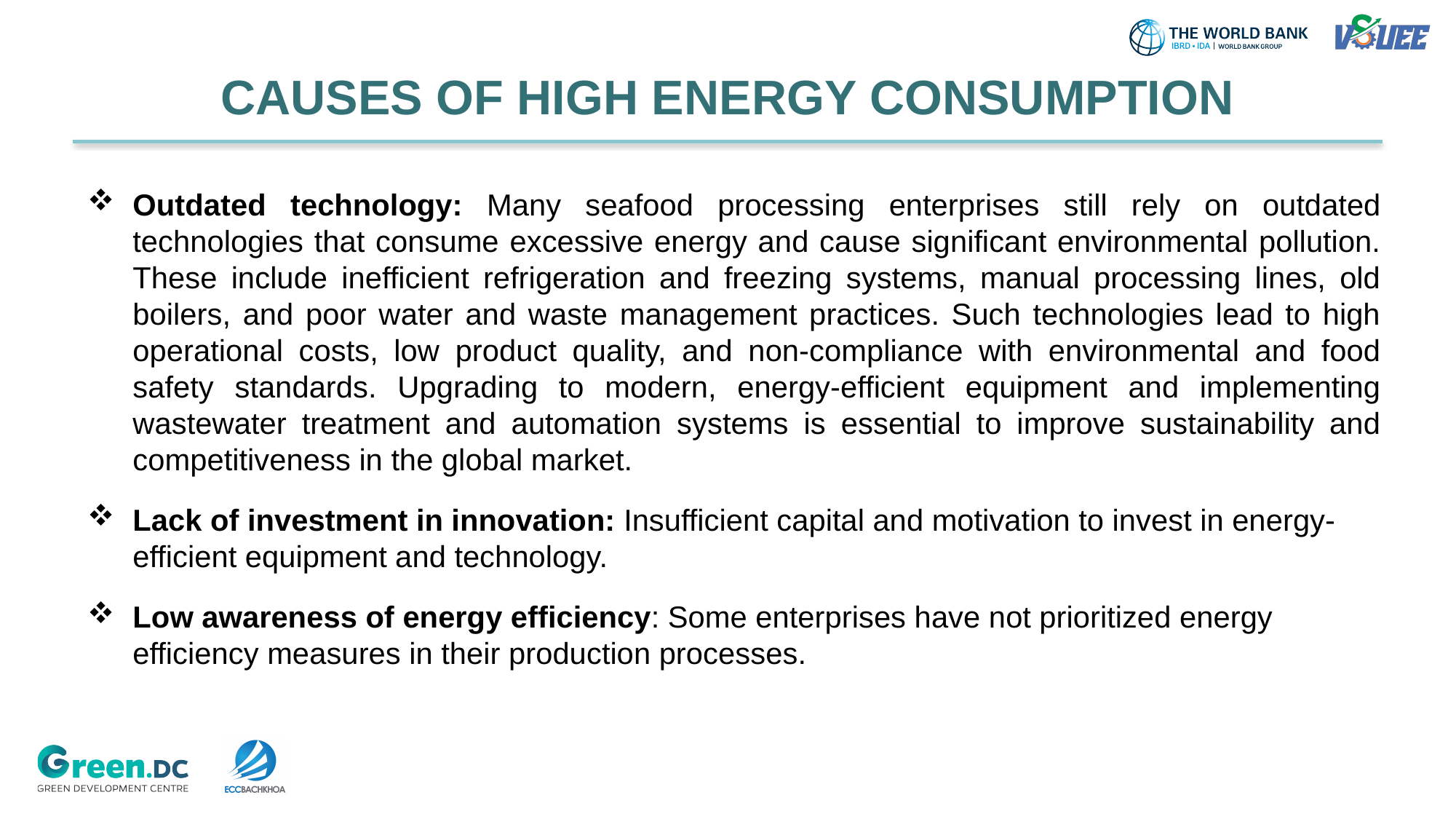

# CAUSES OF HIGH ENERGY CONSUMPTION
Outdated technology: Many seafood processing enterprises still rely on outdated technologies that consume excessive energy and cause significant environmental pollution. These include inefficient refrigeration and freezing systems, manual processing lines, old boilers, and poor water and waste management practices. Such technologies lead to high operational costs, low product quality, and non-compliance with environmental and food safety standards. Upgrading to modern, energy-efficient equipment and implementing wastewater treatment and automation systems is essential to improve sustainability and competitiveness in the global market.
Lack of investment in innovation: Insufficient capital and motivation to invest in energy-efficient equipment and technology.
Low awareness of energy efficiency: Some enterprises have not prioritized energy efficiency measures in their production processes.